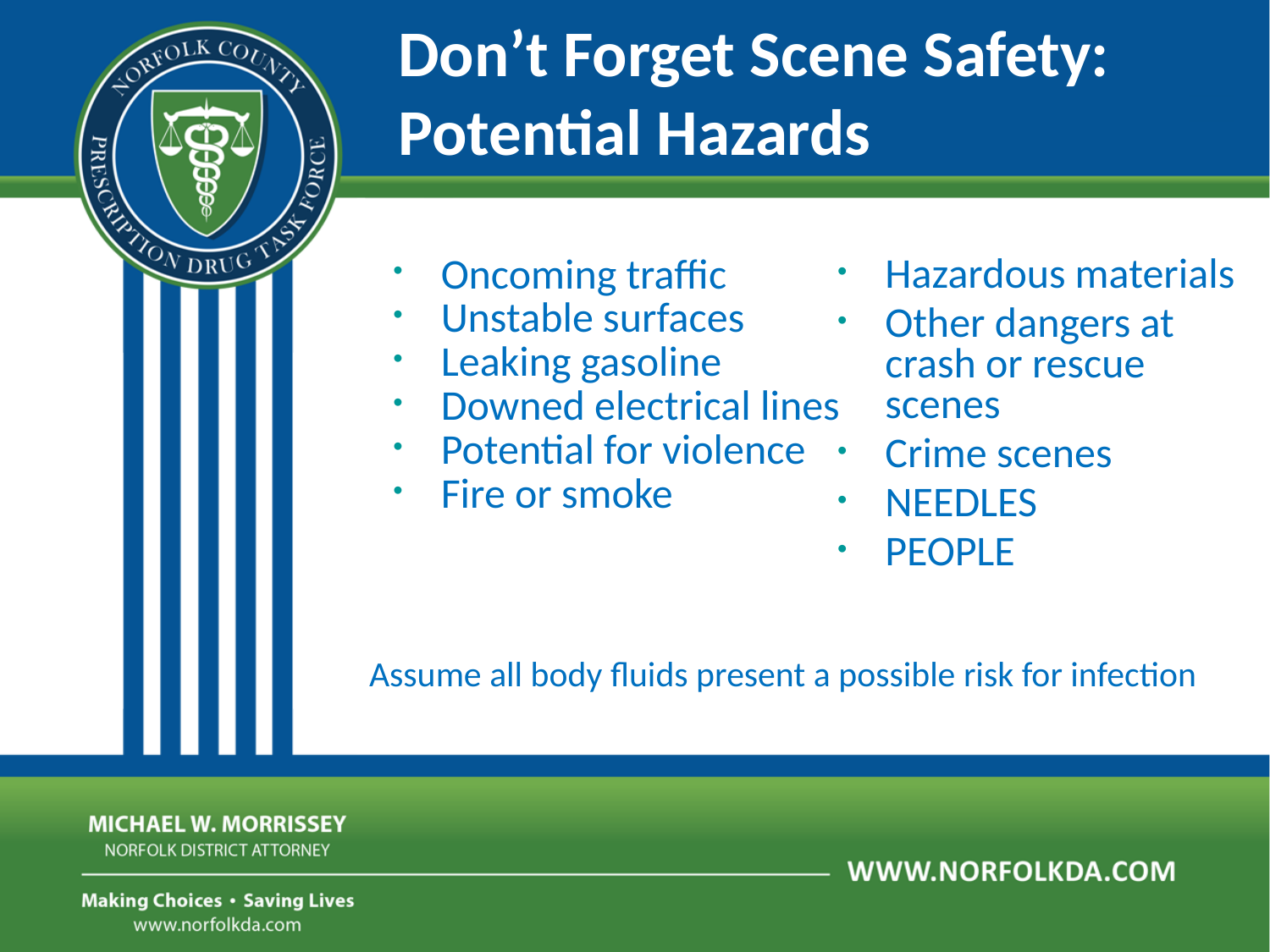

Don’t Forget Scene Safety:
Potential Hazards
Hazardous materials
Other dangers at
crash or rescue
scenes
Crime scenes
NEEDLES
PEOPLE

Oncoming traffic
Unstable surfaces
Leaking gasoline
Downed electrical lines
Potential for violence
Fire or smoke
Assume all body fluids present a possible risk for infection